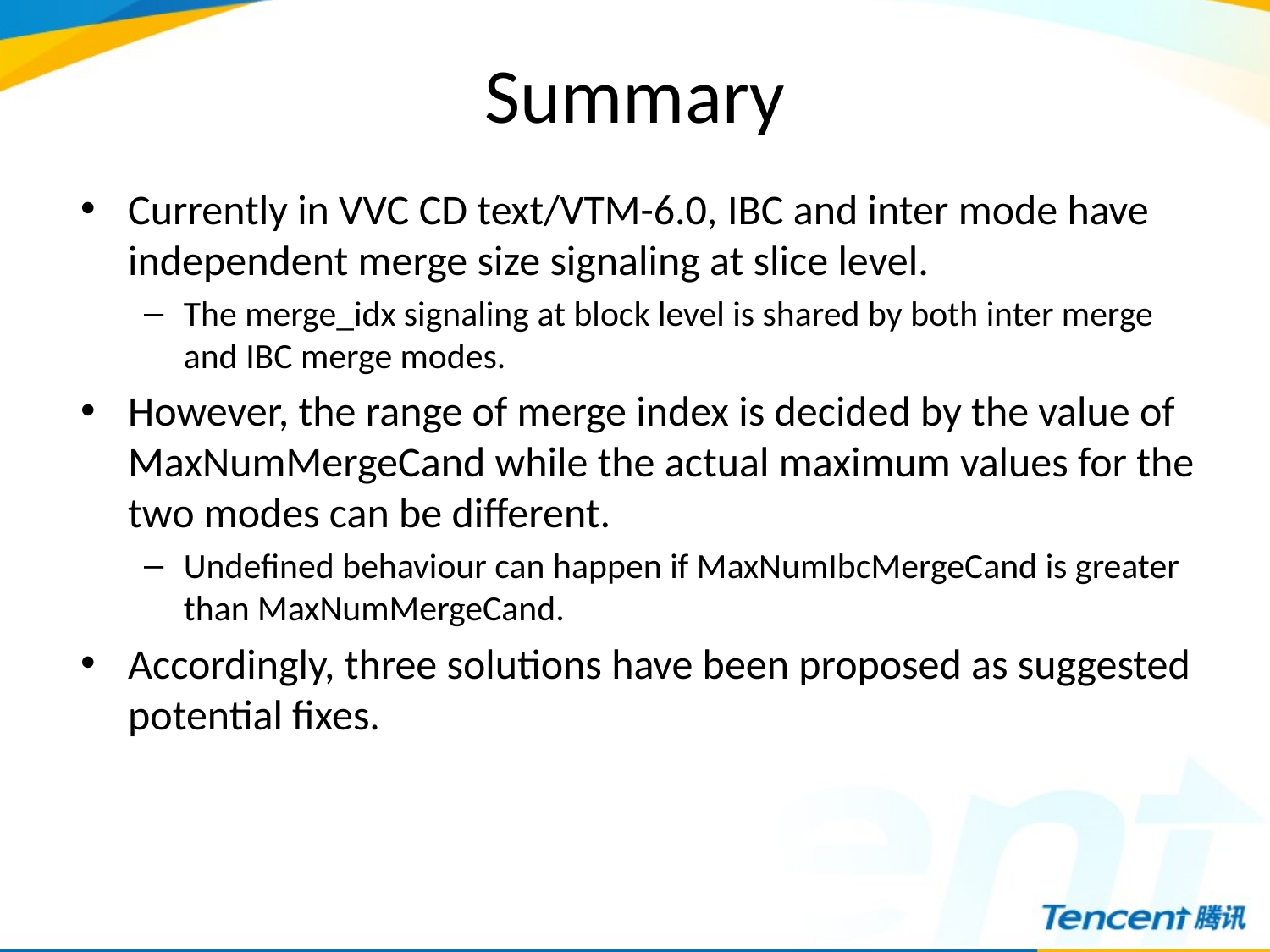

# Summary
Currently in VVC CD text/VTM-6.0, IBC and inter mode have independent merge size signaling at slice level.
The merge_idx signaling at block level is shared by both inter merge and IBC merge modes.
However, the range of merge index is decided by the value of MaxNumMergeCand while the actual maximum values for the two modes can be different.
Undefined behaviour can happen if MaxNumIbcMergeCand is greater than MaxNumMergeCand.
Accordingly, three solutions have been proposed as suggested potential fixes.